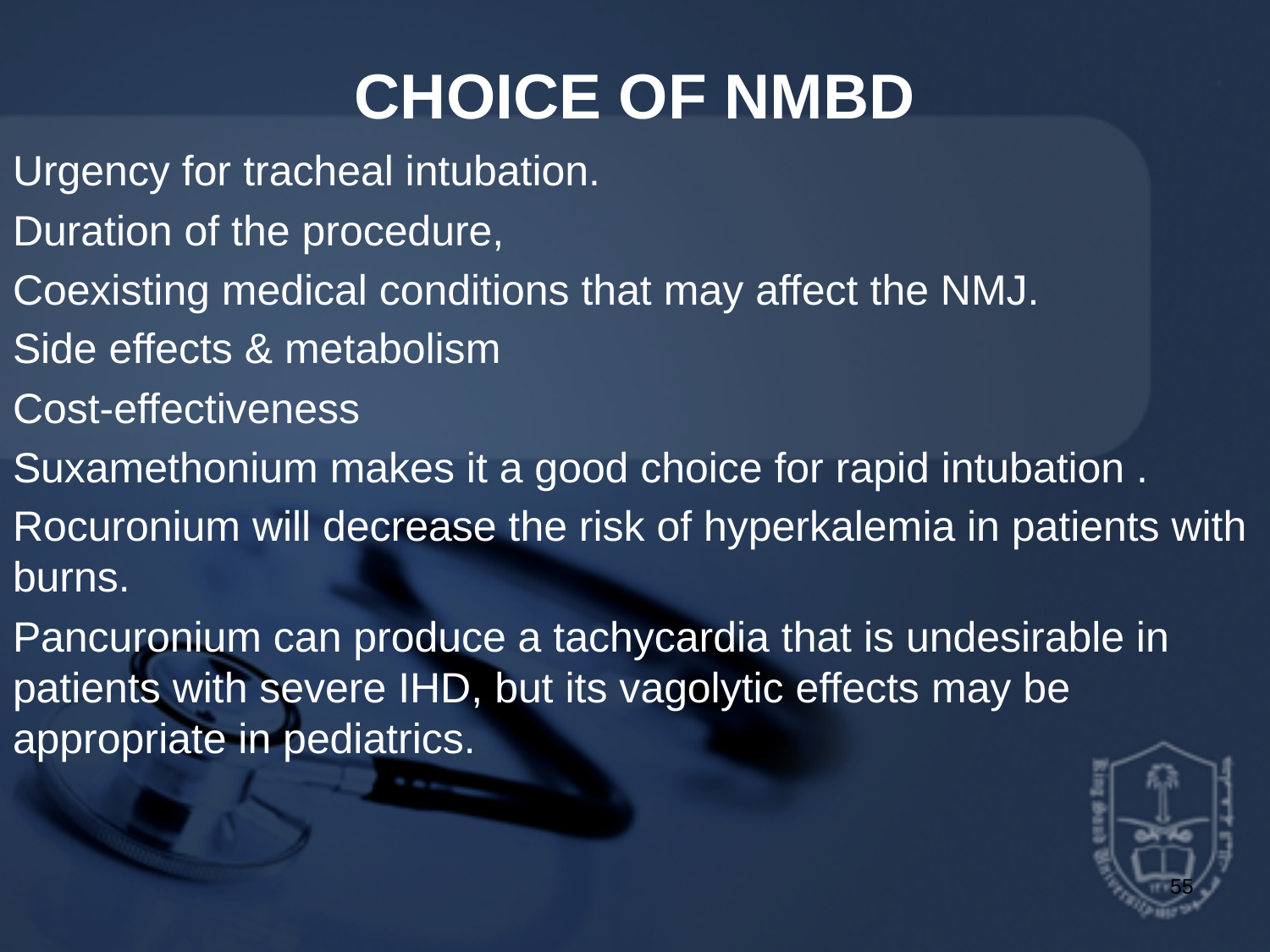

# CHOICE OF NMBD
Urgency for tracheal intubation.
Duration of the procedure,
Coexisting medical conditions that may affect the NMJ.
Side effects & metabolism
Cost-effectiveness
Suxamethonium makes it a good choice for rapid intubation .
Rocuronium will decrease the risk of hyperkalemia in patients with burns.
Pancuronium can produce a tachycardia that is undesirable in patients with severe IHD, but its vagolytic effects may be appropriate in pediatrics.
55